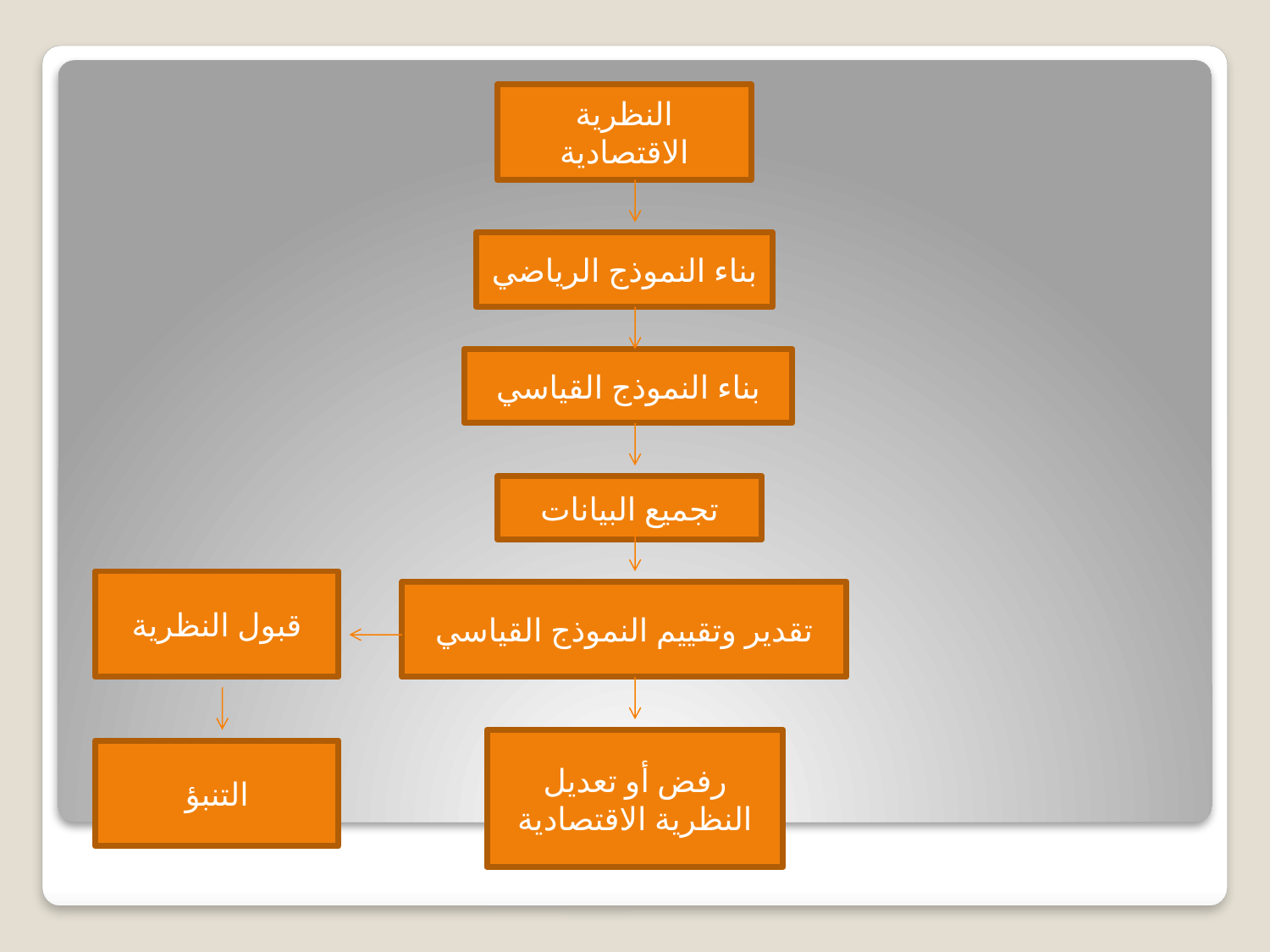

النظرية الاقتصادية
بناء النموذج الرياضي
بناء النموذج القياسي
تجميع البيانات
قبول النظرية
تقدير وتقييم النموذج القياسي
رفض أو تعديل النظرية الاقتصادية
التنبؤ